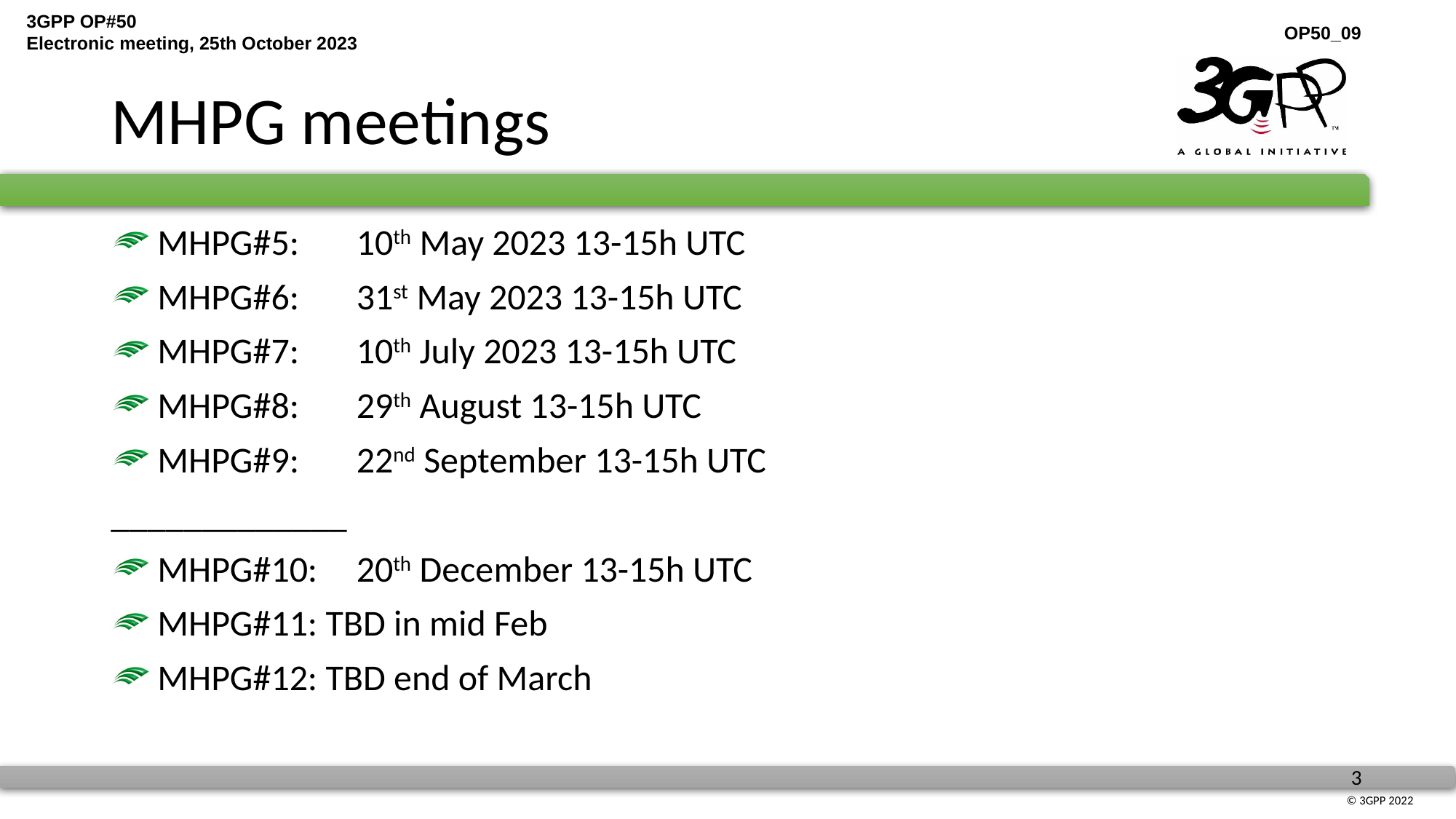

# MHPG meetings
 MHPG#5:	10th May 2023 13-15h UTC
 MHPG#6:	31st May 2023 13-15h UTC
 MHPG#7:	10th July 2023 13-15h UTC
 MHPG#8:	29th August 13-15h UTC
 MHPG#9: 	22nd September 13-15h UTC
_____________
 MHPG#10:	20th December 13-15h UTC
 MHPG#11: TBD in mid Feb
 MHPG#12: TBD end of March